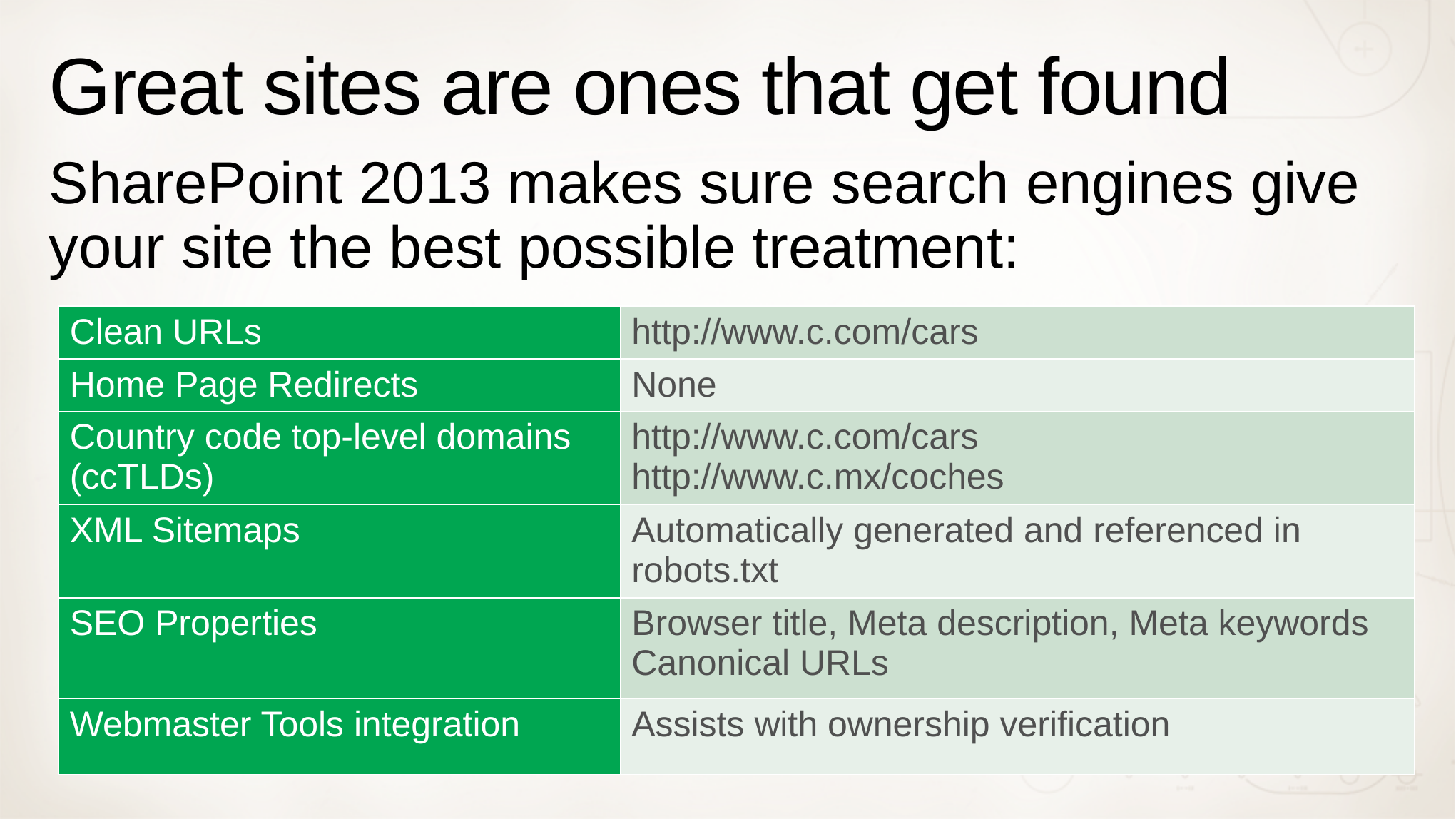

# Great sites are ones that get found
SharePoint 2013 makes sure search engines give your site the best possible treatment:
| Clean URLs | http://www.c.com/cars |
| --- | --- |
| Home Page Redirects | None |
| Country code top-level domains (ccTLDs) | http://www.c.com/cars http://www.c.mx/coches |
| XML Sitemaps | Automatically generated and referenced in robots.txt |
| SEO Properties | Browser title, Meta description, Meta keywords Canonical URLs |
| Webmaster Tools integration | Assists with ownership verification |